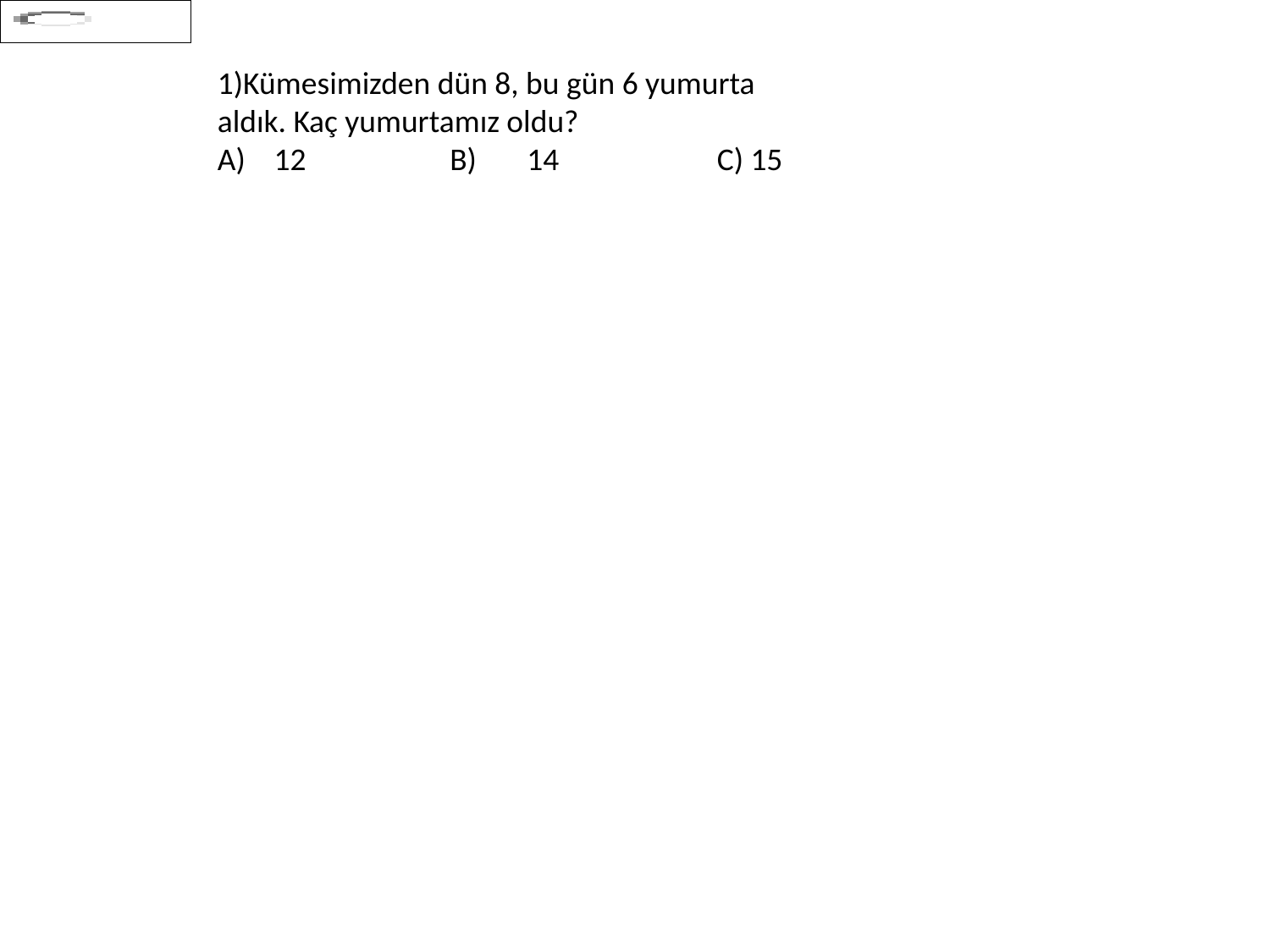

1)Kümesimizden dün 8, bu gün 6 yumurta aldık. Kaç yumurtamız oldu?
A)    12                    B)       14                      C) 15